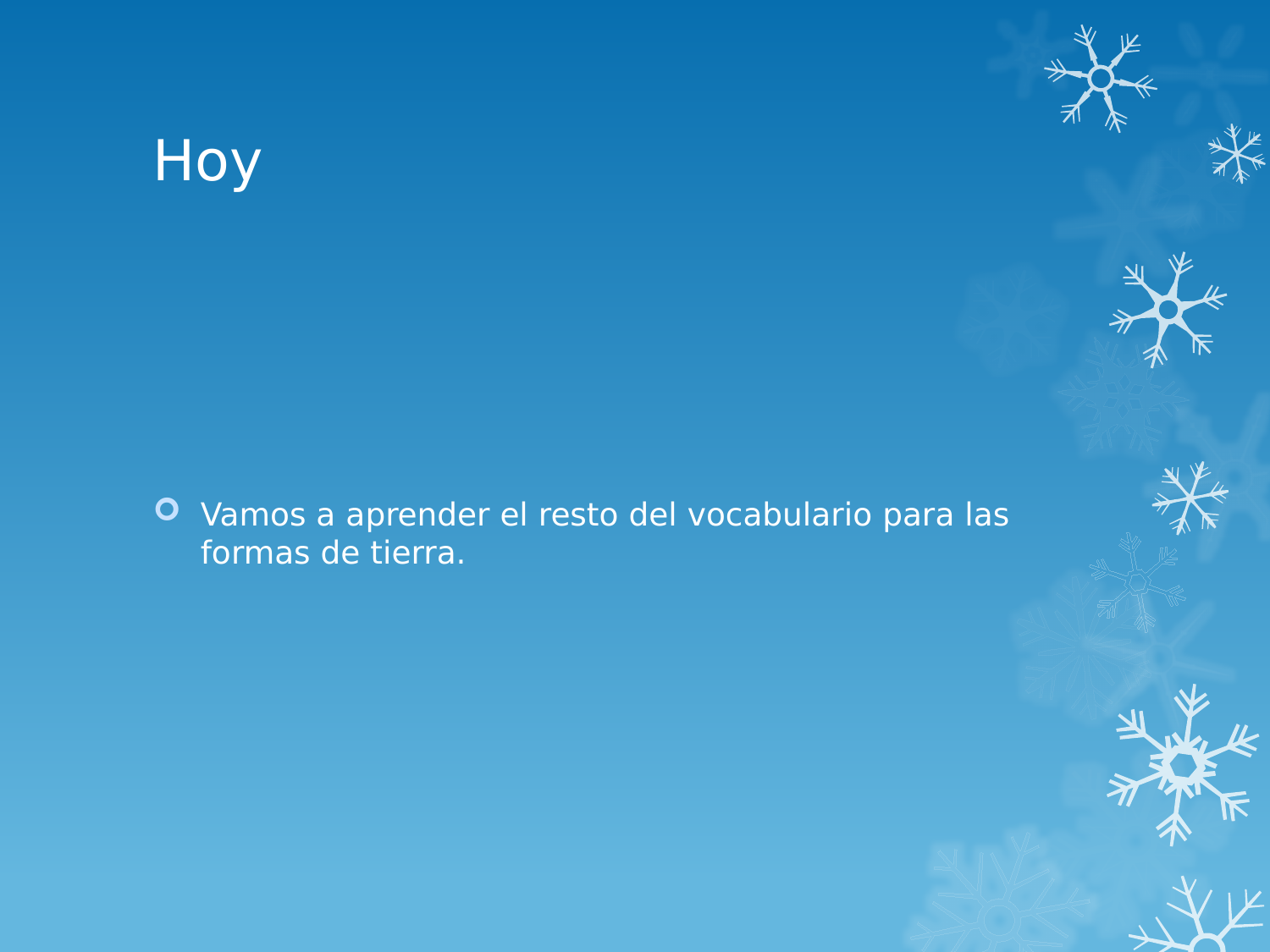

# Hoy
Vamos a aprender el resto del vocabulario para las formas de tierra.